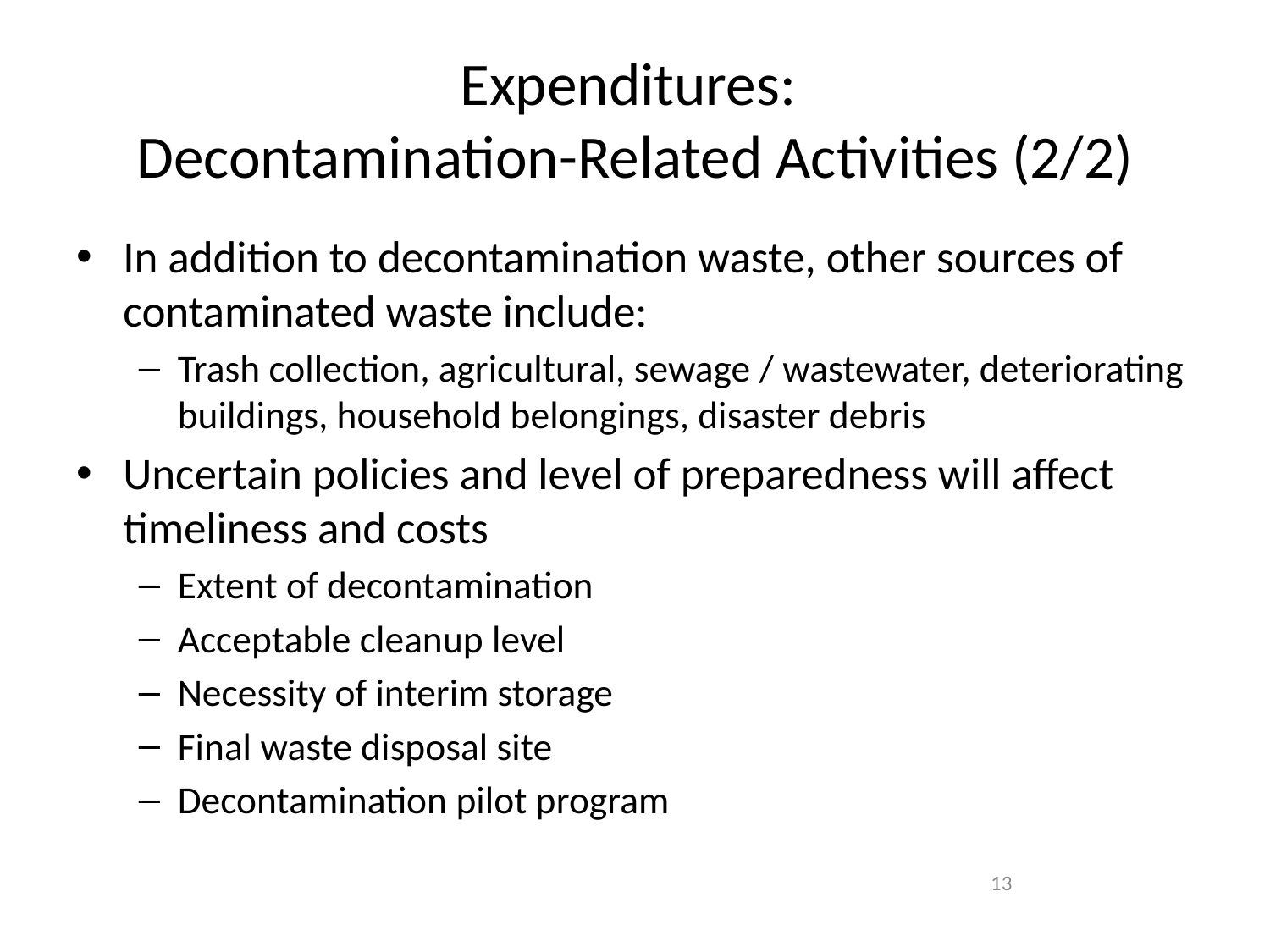

# Expenditures: Decontamination-Related Activities (2/2)
In addition to decontamination waste, other sources of contaminated waste include:
Trash collection, agricultural, sewage / wastewater, deteriorating buildings, household belongings, disaster debris
Uncertain policies and level of preparedness will affect timeliness and costs
Extent of decontamination
Acceptable cleanup level
Necessity of interim storage
Final waste disposal site
Decontamination pilot program

13